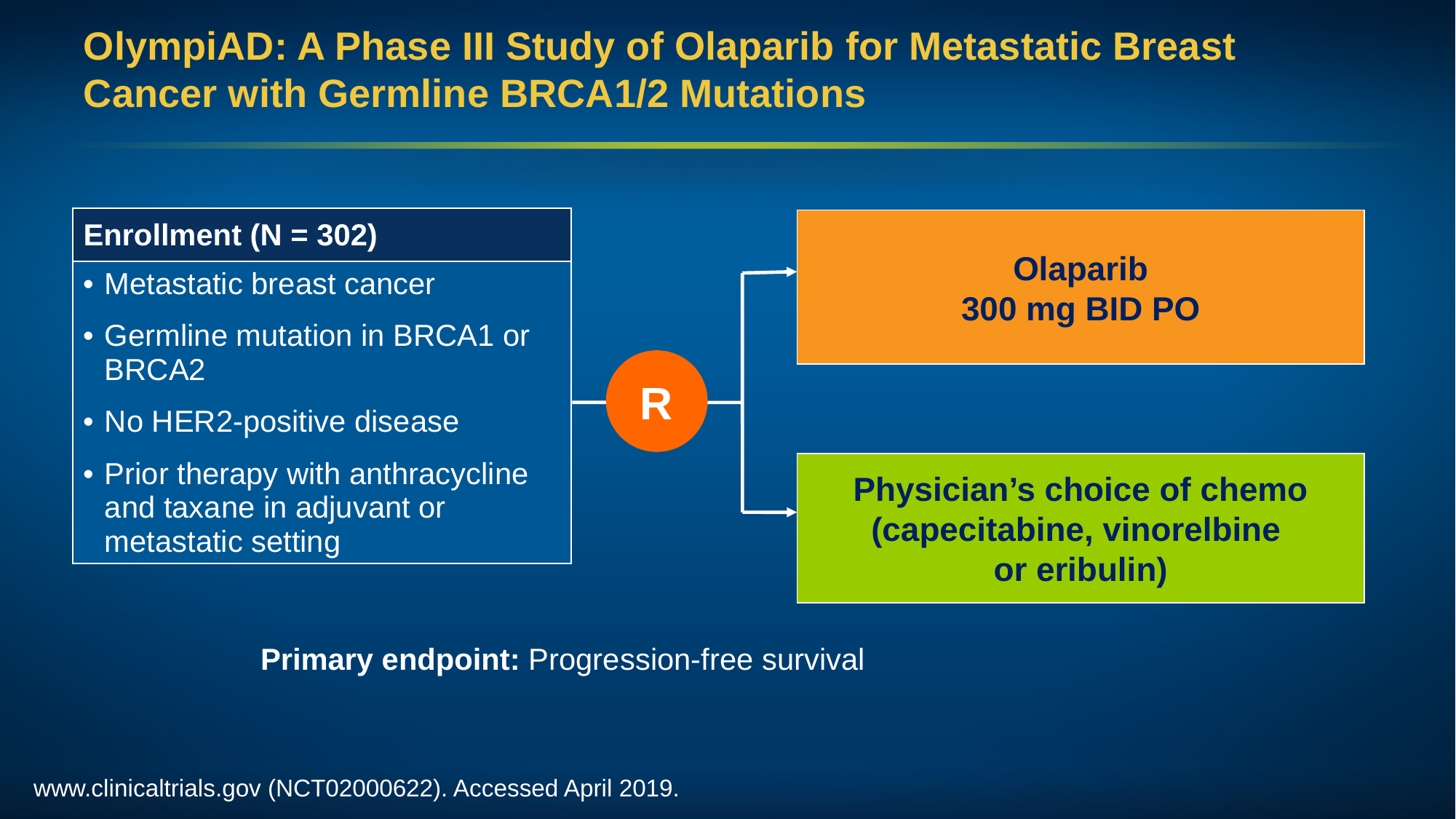

# OlympiAD: A Phase III Study of Olaparib for Metastatic Breast Cancer with Germline BRCA1/2 Mutations
| Enrollment (N = 302) |
| --- |
| Metastatic breast cancer Germline mutation in BRCA1 or BRCA2 No HER2-positive disease Prior therapy with anthracycline and taxane in adjuvant or metastatic setting |
Olaparib
300 mg BID PO

R

Physician’s choice of chemo
(capecitabine, vinorelbine
or eribulin)
Primary endpoint: Progression-free survival
www.clinicaltrials.gov (NCT02000622). Accessed April 2019.